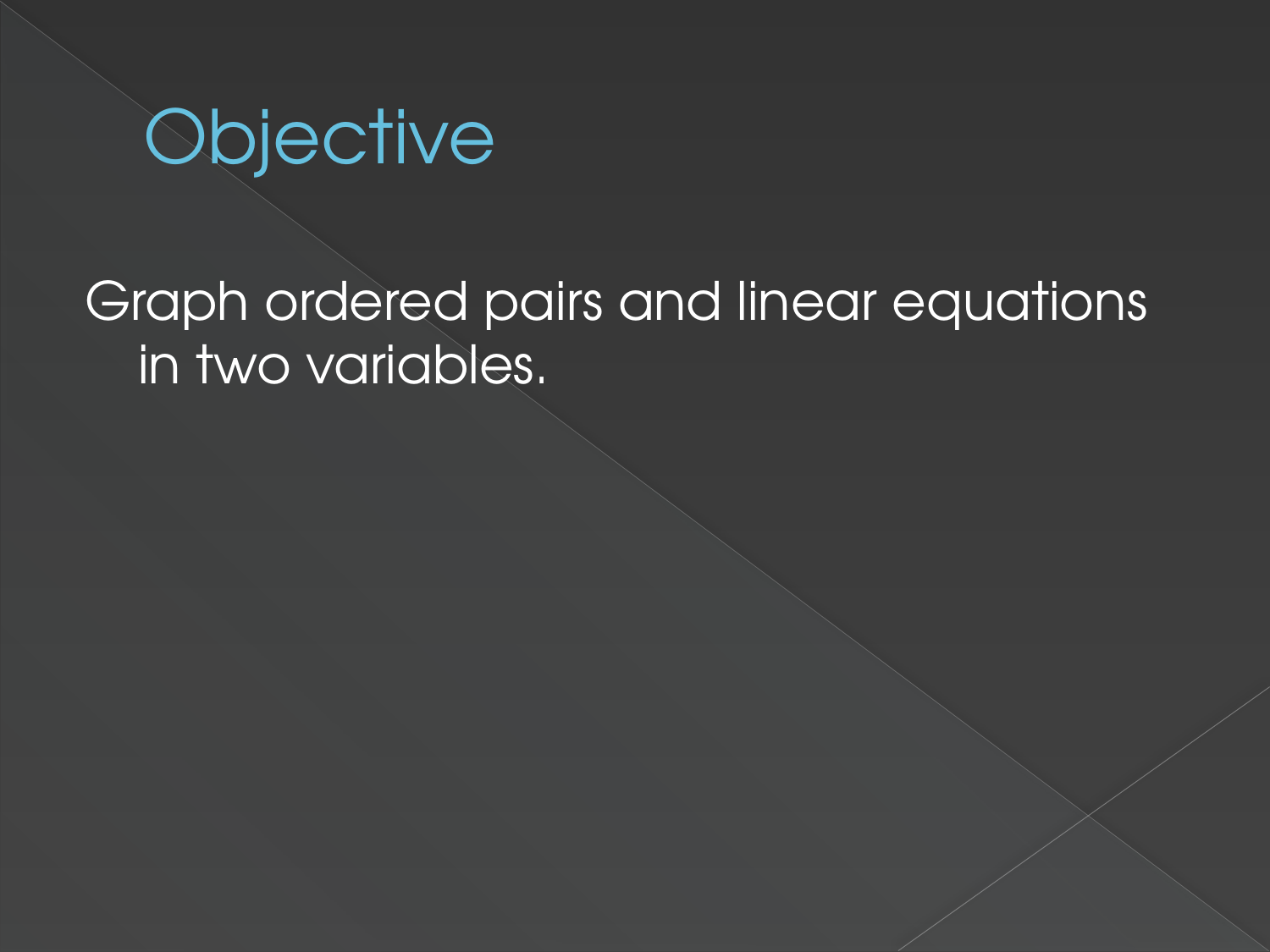

# Objective
Graph ordered pairs and linear equations in two variables.